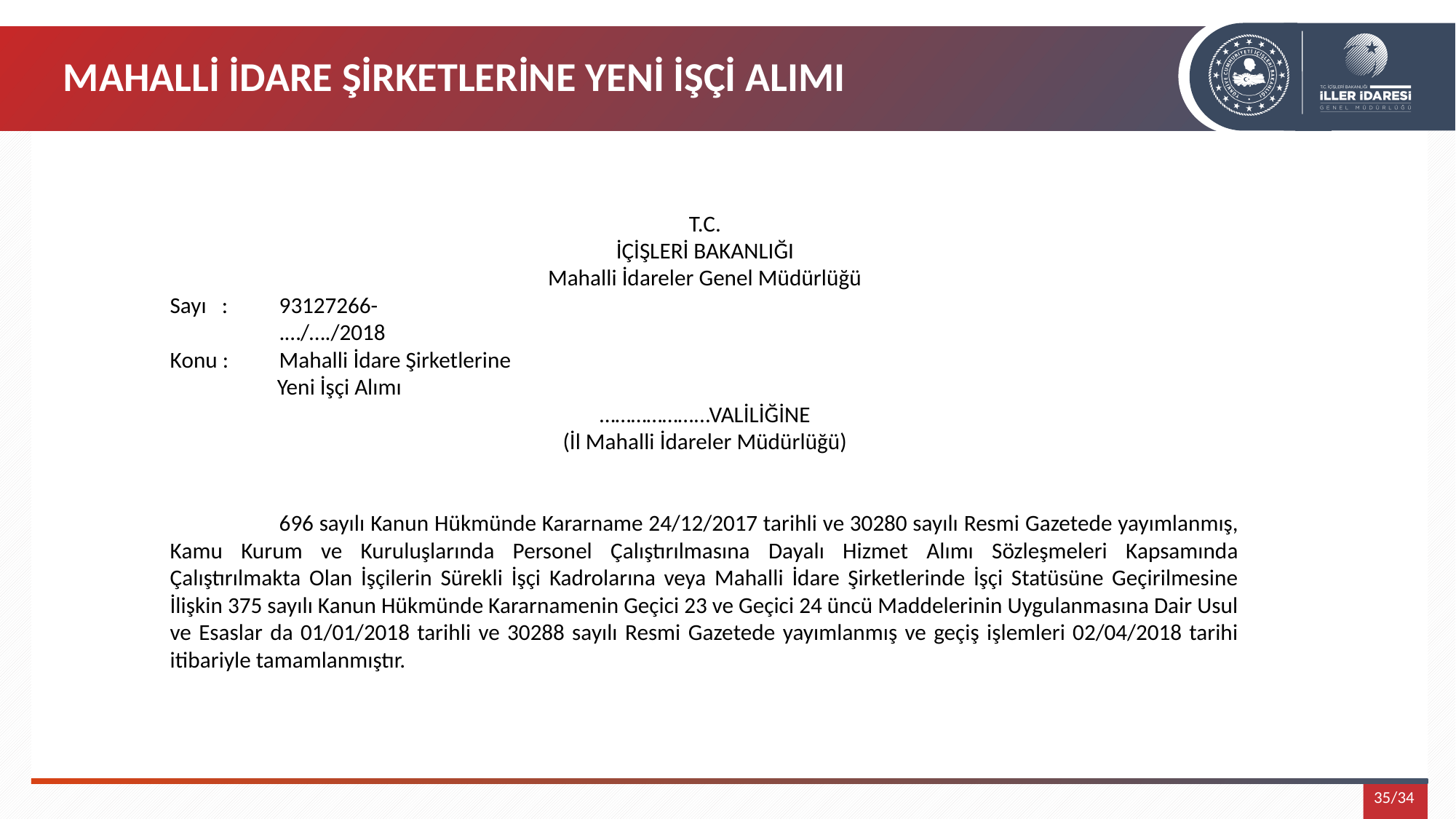

MAHALLİ İDARE ŞİRKETLERİNE YENİ İŞÇİ ALIMI

T.C.
İÇİŞLERİ BAKANLIĞI
Mahalli İdareler Genel Müdürlüğü
Sayı   :	93127266-									.…/…./2018
Konu :	Mahalli İdare Şirketlerine
                     Yeni İşçi Alımı
………………...VALİLİĞİNE
(İl Mahalli İdareler Müdürlüğü)

	696 sayılı Kanun Hükmünde Kararname 24/12/2017 tarihli ve 30280 sayılı Resmi Gazetede yayımlanmış, Kamu Kurum ve Kuruluşlarında Personel Çalıştırılmasına Dayalı Hizmet Alımı Sözleşmeleri Kapsamında Çalıştırılmakta Olan İşçilerin Sürekli İşçi Kadrolarına veya Mahalli İdare Şirketlerinde İşçi Statüsüne Geçirilmesine İlişkin 375 sayılı Kanun Hükmünde Kararnamenin Geçici 23 ve Geçici 24 üncü Maddelerinin Uygulanmasına Dair Usul ve Esaslar da 01/01/2018 tarihli ve 30288 sayılı Resmi Gazetede yayımlanmış ve geçiş işlemleri 02/04/2018 tarihi itibariyle tamamlanmıştır.